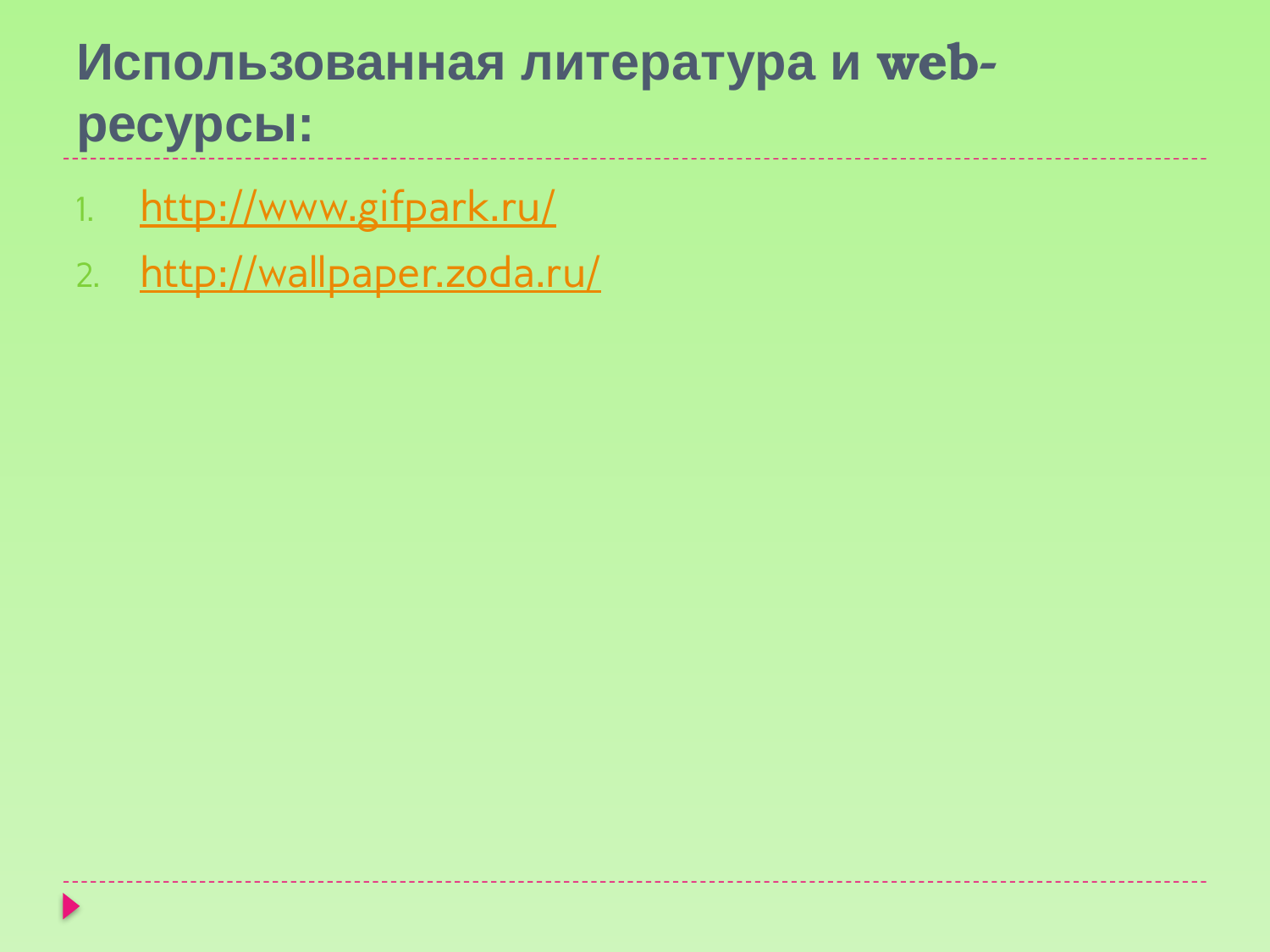

# Использованная литература и web-ресурсы:
http://www.gifpark.ru/
http://wallpaper.zoda.ru/